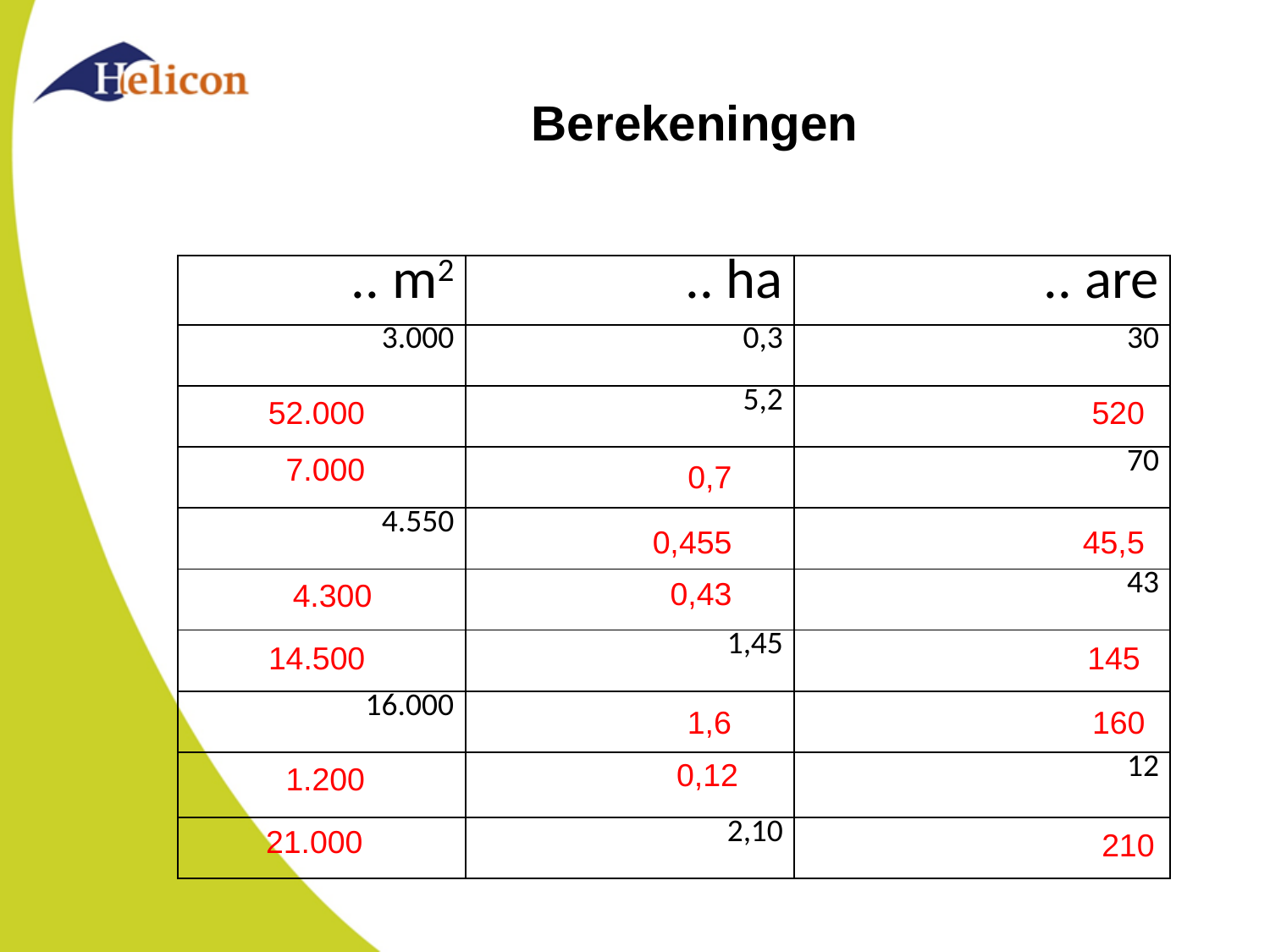

# Berekeningen
| .. m2 | .. ha | .. are |
| --- | --- | --- |
| 3.000 | 0,3 | 30 |
|  | 5,2 |  |
|  |  | 70 |
| 4.550 |  |  |
|  |  | 43 |
|  | 1,45 |  |
| 16.000 |  |  |
|  |  | 12 |
|  | 2,10 |  |
52.000
520
7.000
0,7
0,455
45,5
0,43
4.300
14.500
145
1,6
160
0,12
1.200
21.000
210